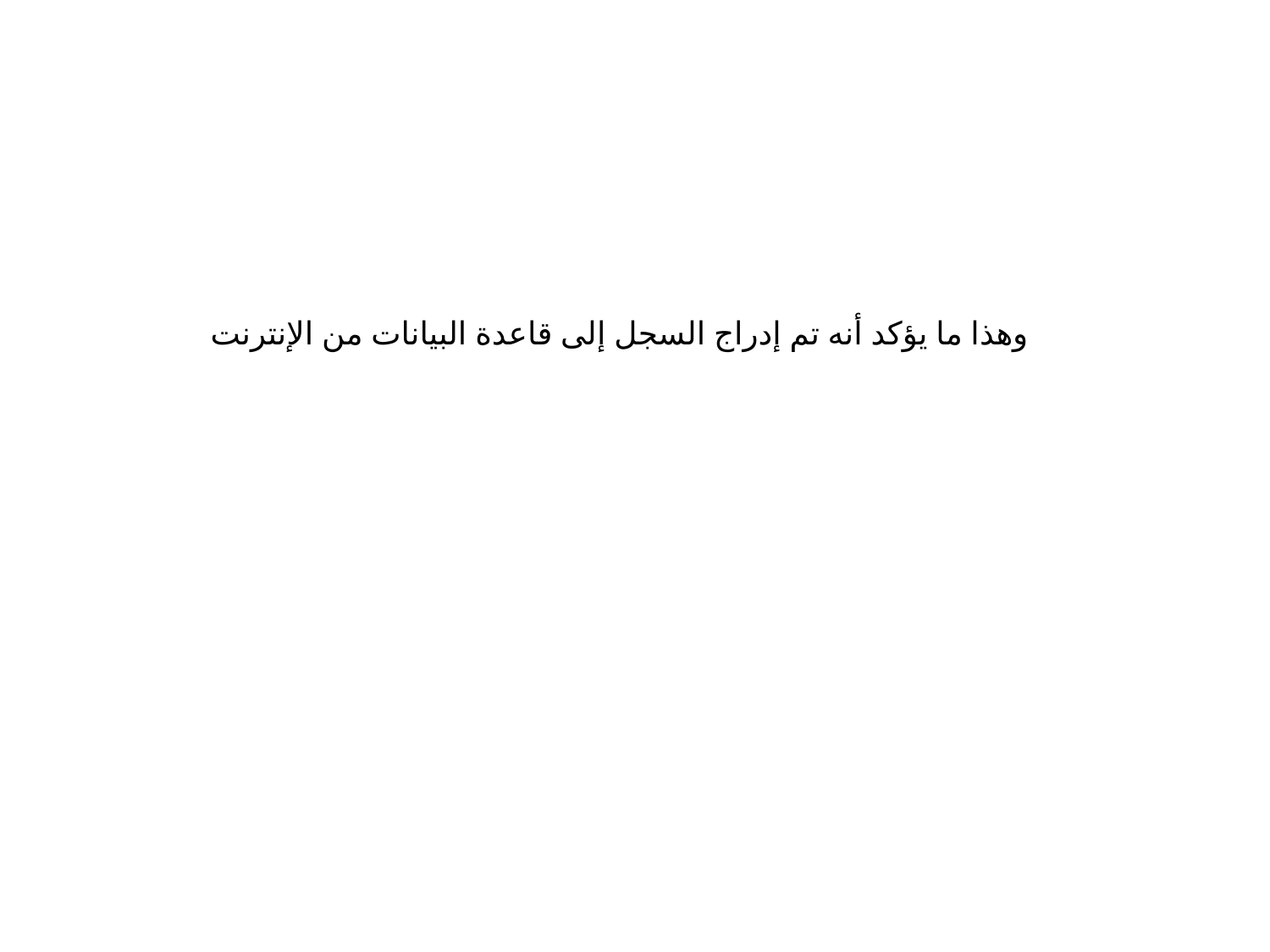

وهذا ما يؤكد أنه تم إدراج السجل إلى قاعدة البيانات من الإنترنت